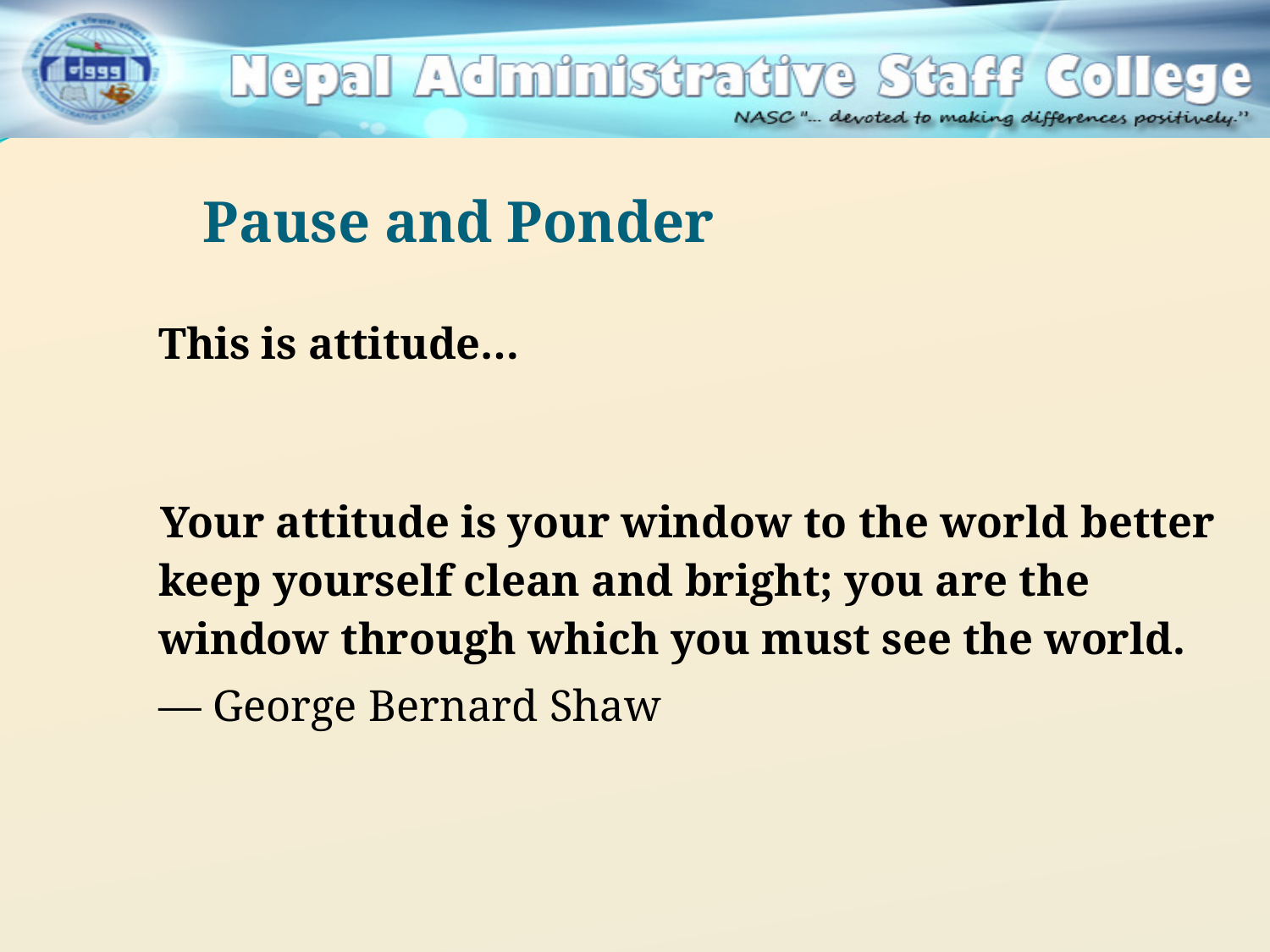

Pause and Ponder
# This is attitude…
   Your attitude is your window to the world better keep yourself clean and bright; you are the window through which you must see the world.
					— George Bernard Shaw